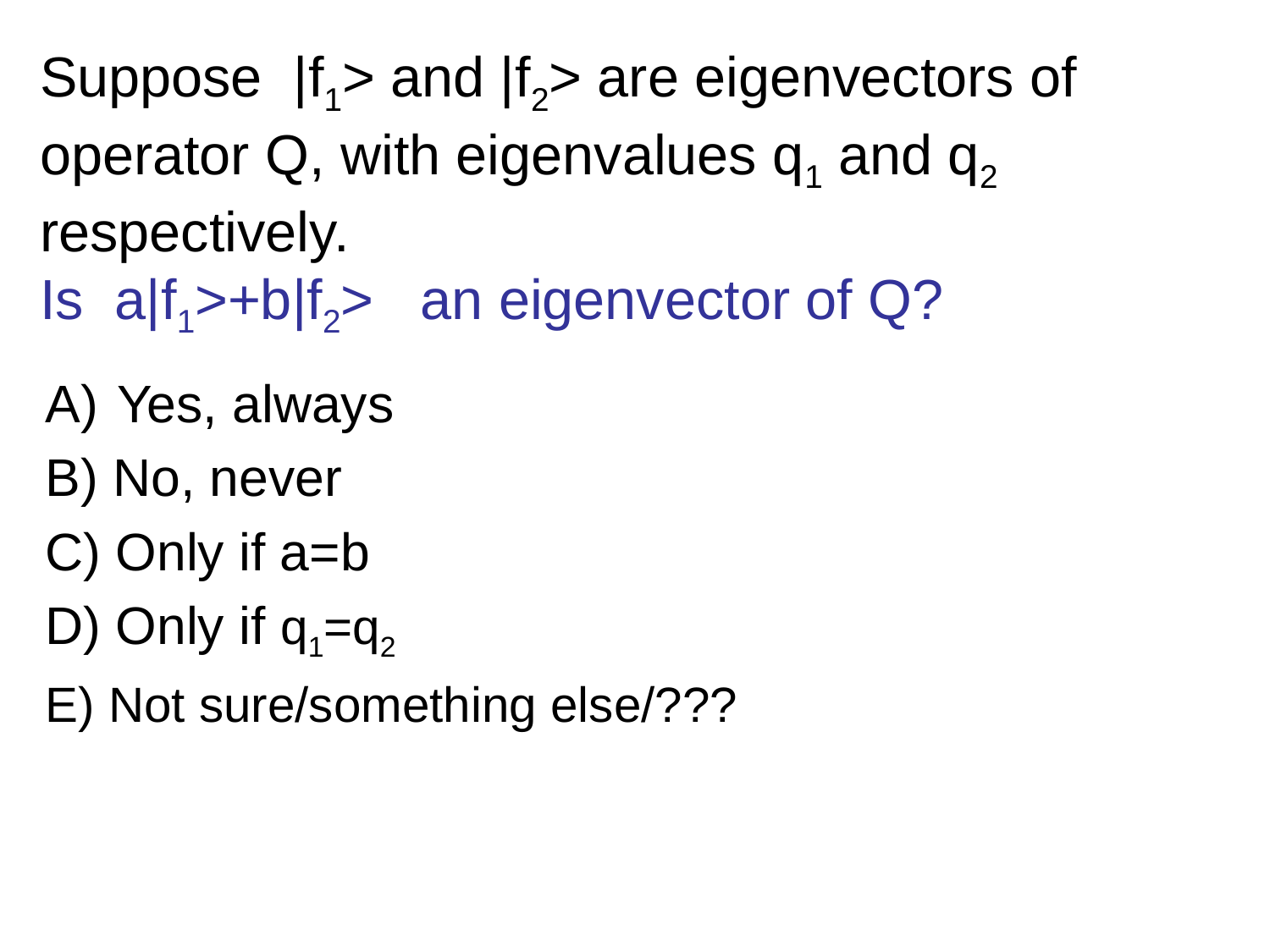

# Suppose  |f1> and |f2> are eigenvectors of operator Q, with eigenvalues q1 and q2 respectively. Is  a|f1>+b|f2>   an eigenvector of Q?
Yes, always
B) No, never
C) Only if a=b
D) Only if q1=q2
E) Not sure/something else/???